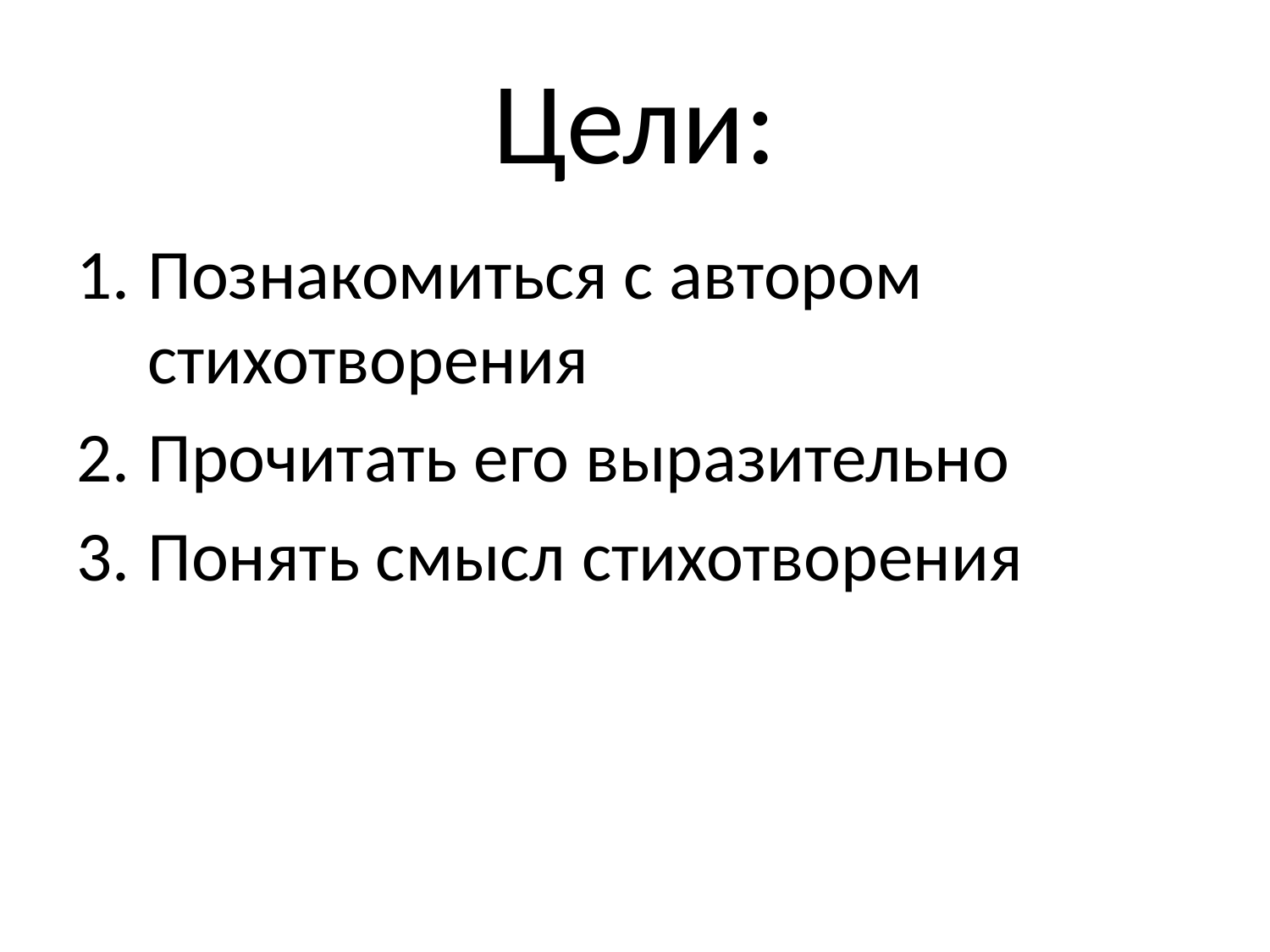

# Цели:
Познакомиться с автором стихотворения
Прочитать его выразительно
Понять смысл стихотворения